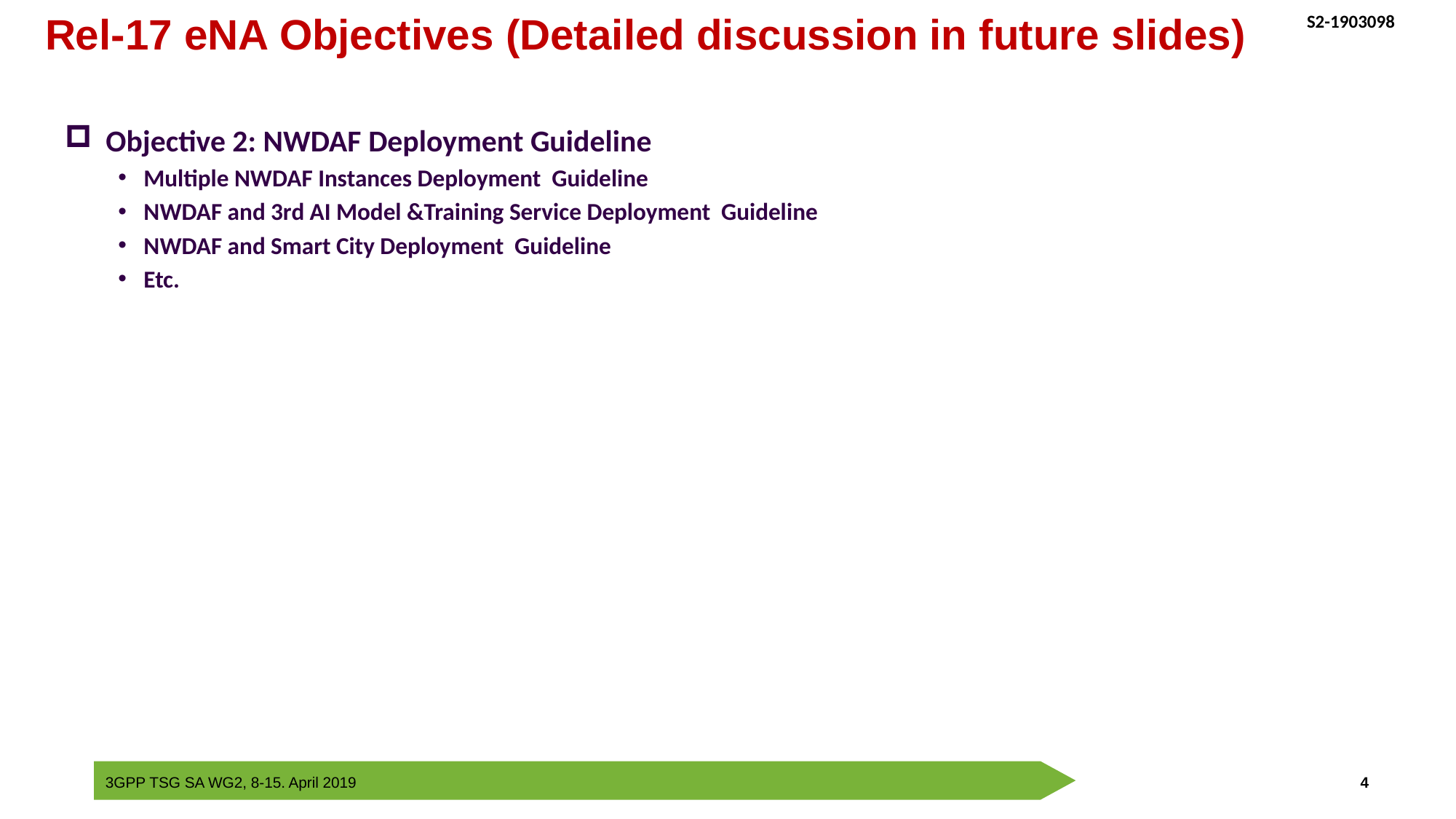

Rel-17 eNA Objectives (Detailed discussion in future slides)

Objective 2: NWDAF Deployment Guideline
Multiple NWDAF Instances Deployment  Guideline
NWDAF and 3rd AI Model &Training Service Deployment  Guideline
NWDAF and Smart City Deployment  Guideline
Etc.